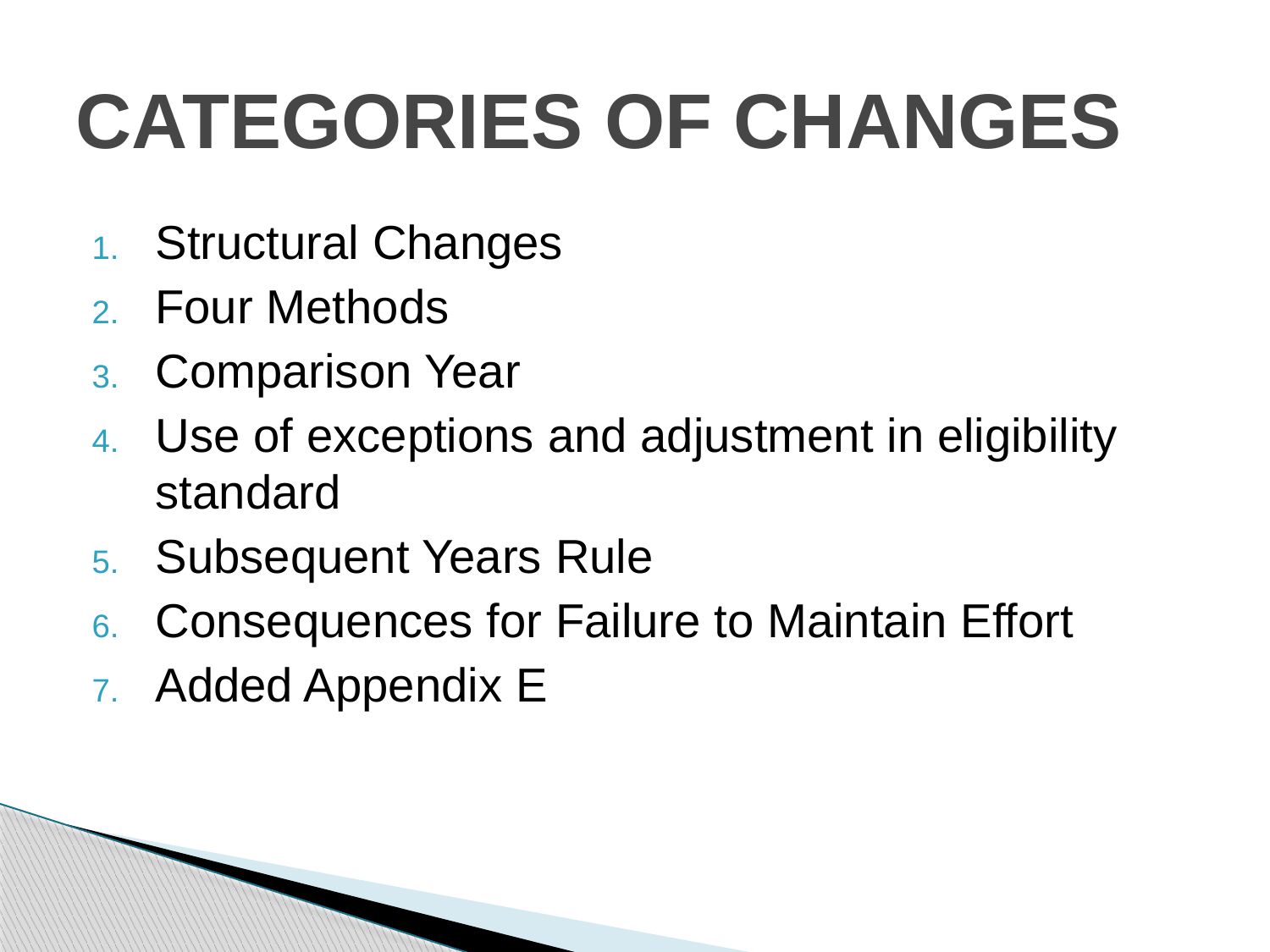

# Categories of Changes
Structural Changes
Four Methods
Comparison Year
Use of exceptions and adjustment in eligibility standard
Subsequent Years Rule
Consequences for Failure to Maintain Effort
Added Appendix E